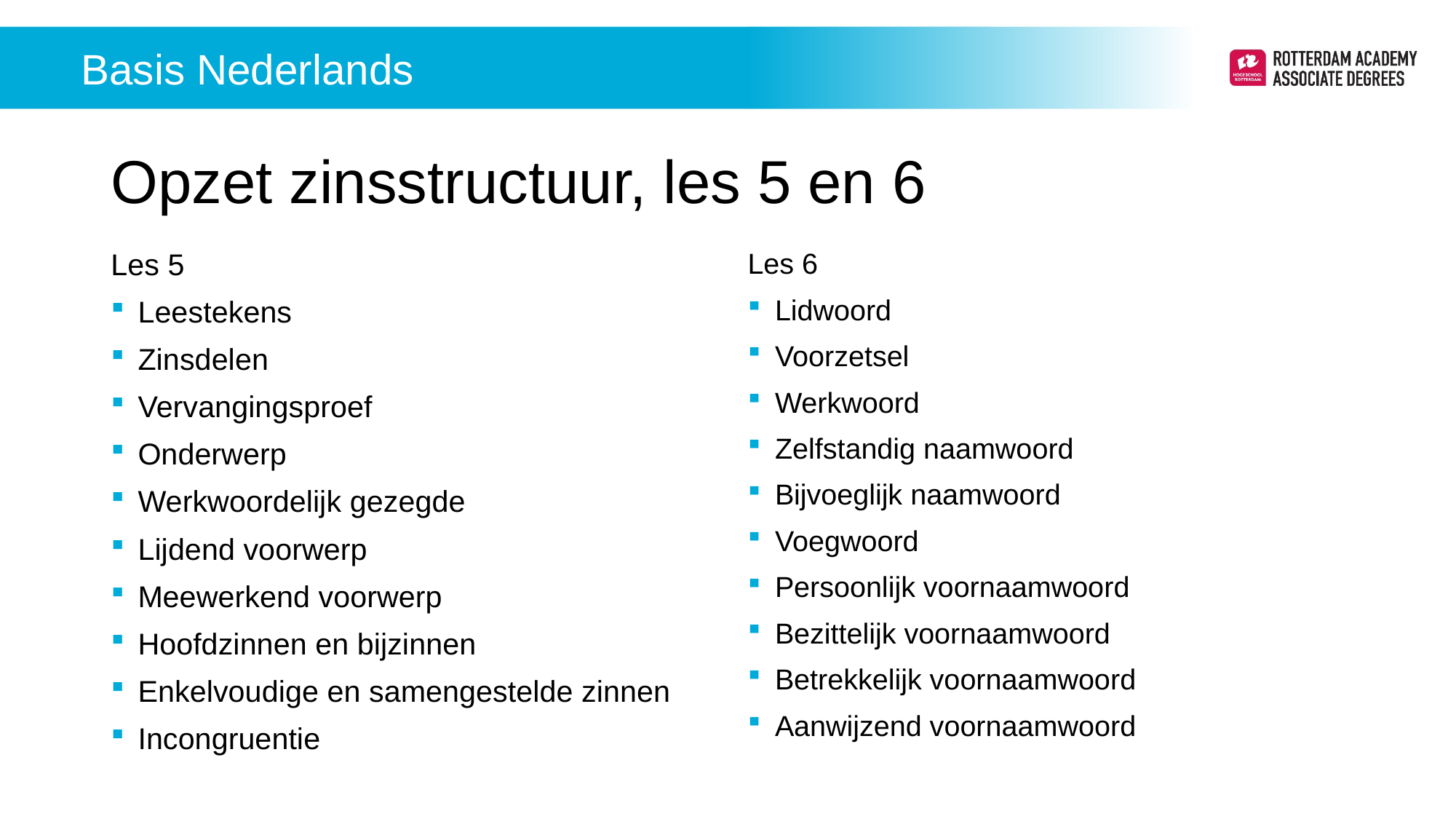

Basis Nederlands
# Opzet zinsstructuur, les 5 en 6
Les 5
Leestekens
Zinsdelen
Vervangingsproef
Onderwerp
Werkwoordelijk gezegde
Lijdend voorwerp
Meewerkend voorwerp
Hoofdzinnen en bijzinnen
Enkelvoudige en samengestelde zinnen
Incongruentie

Les 6
Lidwoord
Voorzetsel
Werkwoord
Zelfstandig naamwoord
Bijvoeglijk naamwoord
Voegwoord
Persoonlijk voornaamwoord
Bezittelijk voornaamwoord
Betrekkelijk voornaamwoord
Aanwijzend voornaamwoord